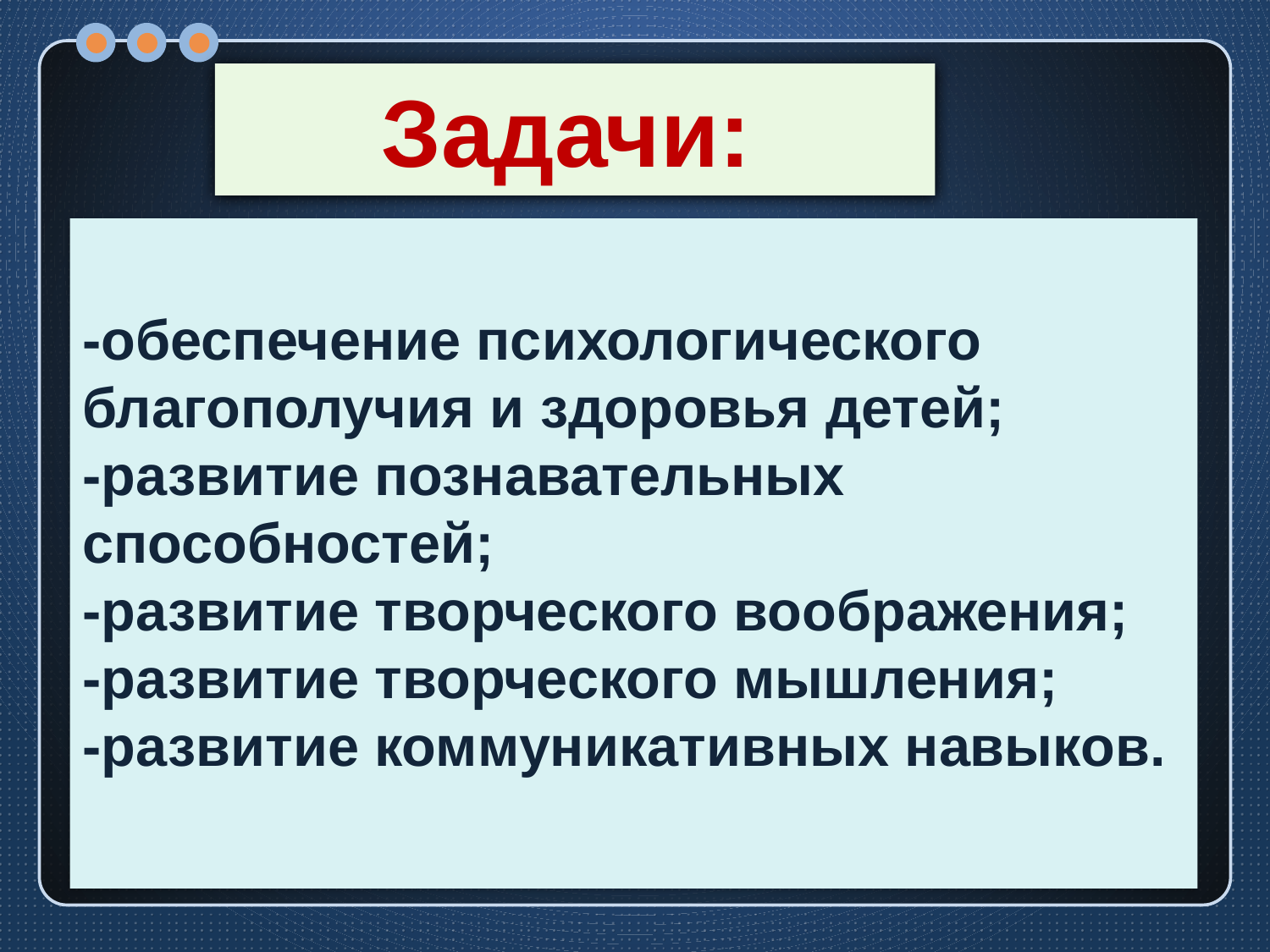

# Задачи:

-обеспечение психологического благополучия и здоровья детей;
-развитие познавательных способностей;
-развитие творческого воображения;
-развитие творческого мышления;
-развитие коммуникативных навыков.